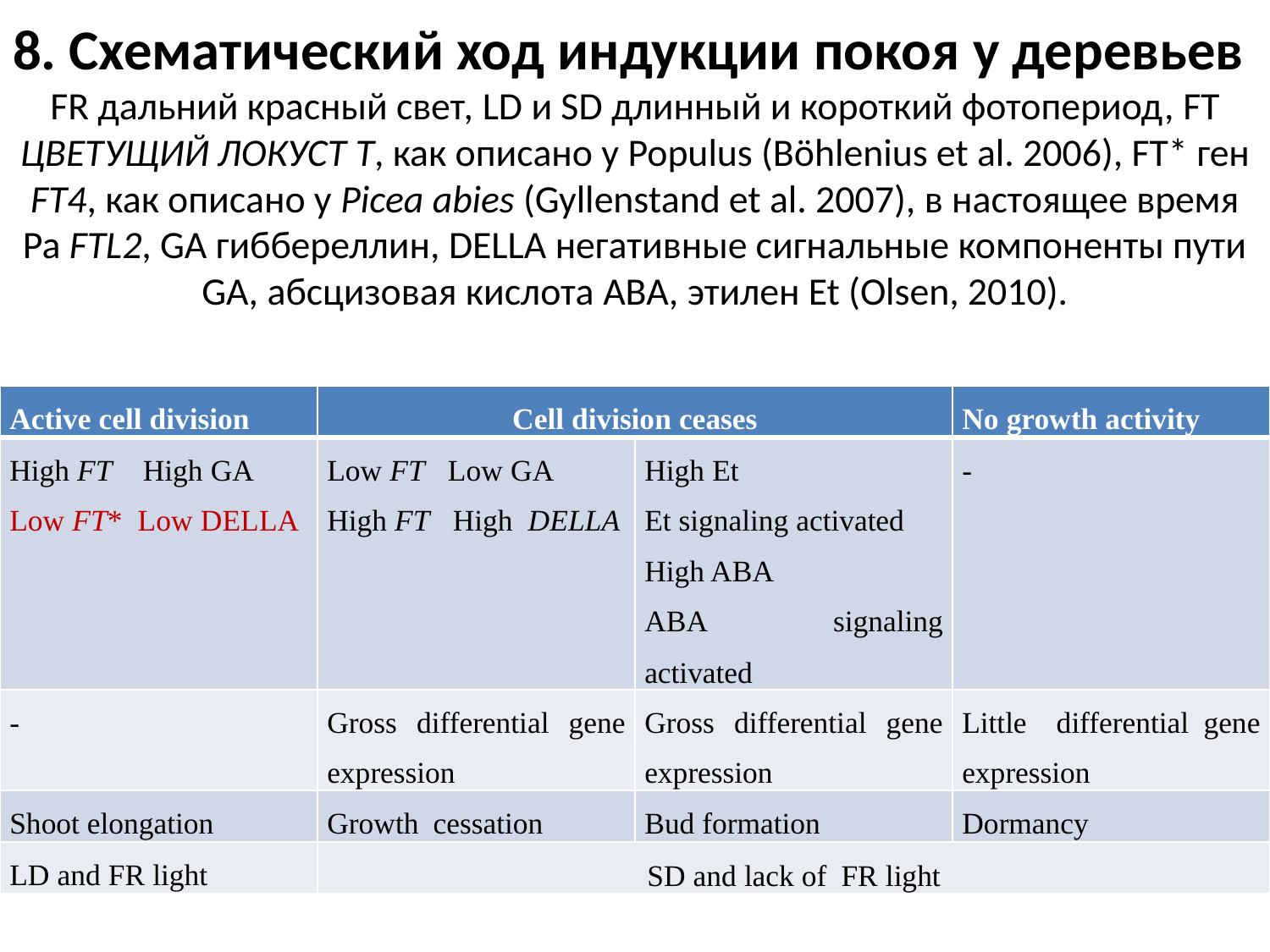

# 8. Схематический ход индукции покоя у деревьев FR дальний красный свет, LD и SD длинный и короткий фотопериод, FT ЦВЕТУЩИЙ ЛОКУСТ T, как описано у Populus (Böhlenius et al. 2006), FT* ген FT4, как описано у Picea abies (Gyllenstand et al. 2007), в настоящее время Pa FTL2, GA гиббереллин, DELLA негативные сигнальные компоненты пути GA, абсцизовая кислота ABA, этилен Et (Olsen, 2010).
| Active cell division | Cell division ceases |  | No growth activity |
| --- | --- | --- | --- |
| High FT High GA Low FT\* Low DELLA | Low FT Low GA High FT High DELLA | High Et Et signaling activated High ABA ABA signaling activated | - |
| - | Gross differential gene expression | Gross differential gene expression | Little differential gene expression |
| Shoot elongation | Growth cessation | Bud formation | Dormancy |
| LD and FR light | SD and lack of FR light |  |  |